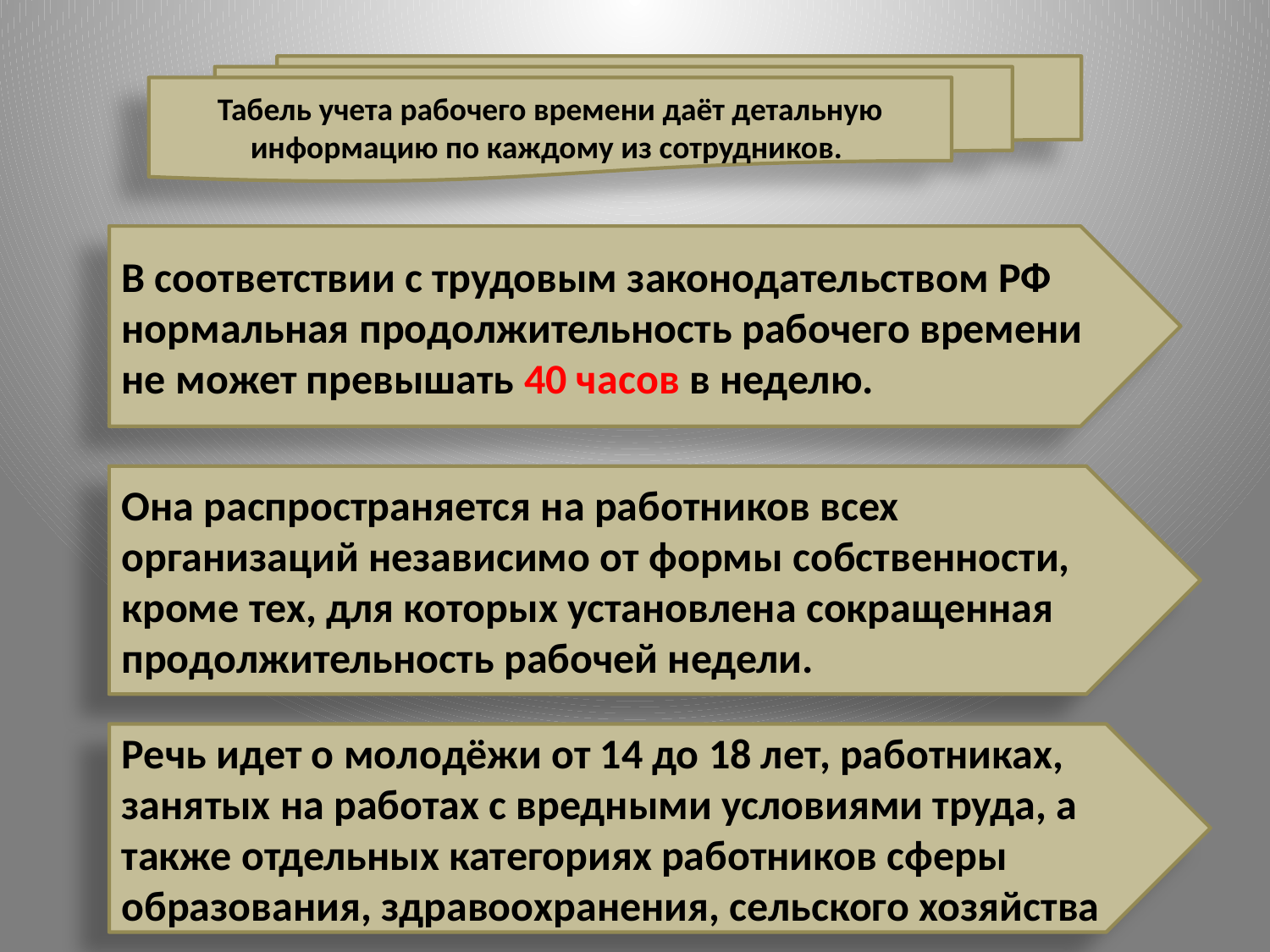

Табель учета рабочего времени даёт детальную информацию по каждому из сотрудников.
В соответствии с трудовым законодательством РФ нормальная продолжительность рабочего времени не может превышать 40 часов в неделю.
Она распространяется на работников всех организаций независимо от формы собственности, кроме тех, для которых установлена сокращенная продолжительность рабочей недели.
Речь идет о молодёжи от 14 до 18 лет, работниках, занятых на работах с вредными условиями труда, а также отдельных категориях работников сферы образования, здравоохранения, сельского хозяйства